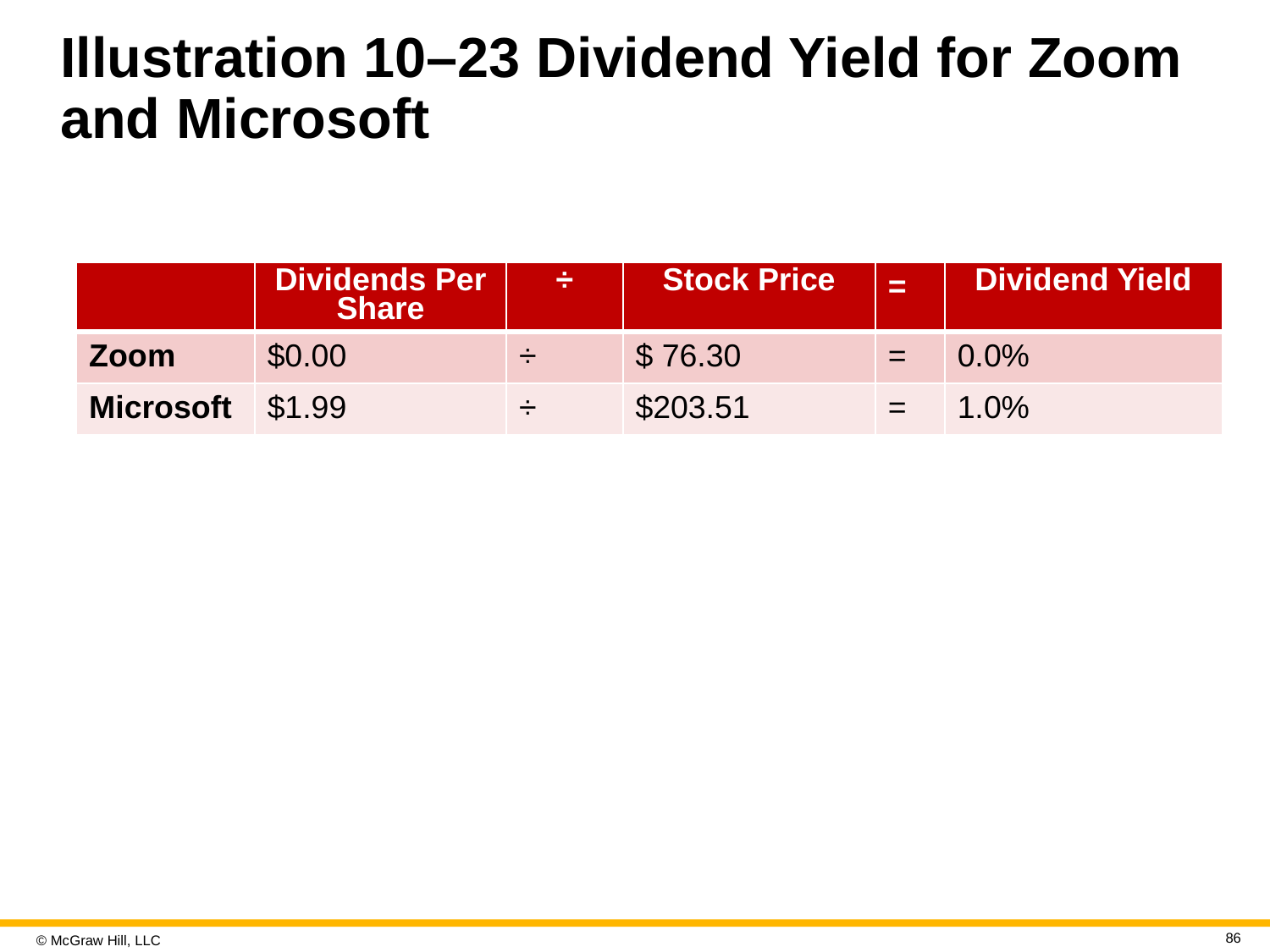

# Illustration 10–23 Dividend Yield for Zoom and Microsoft
|  | Dividends Per Share | ÷ | Stock Price | = | Dividend Yield |
| --- | --- | --- | --- | --- | --- |
| Zoom | $0.00 | ÷ | $ 76.30 | = | 0.0% |
| Microsoft | $1.99 | ÷ | $203.51 | = | 1.0% |
86